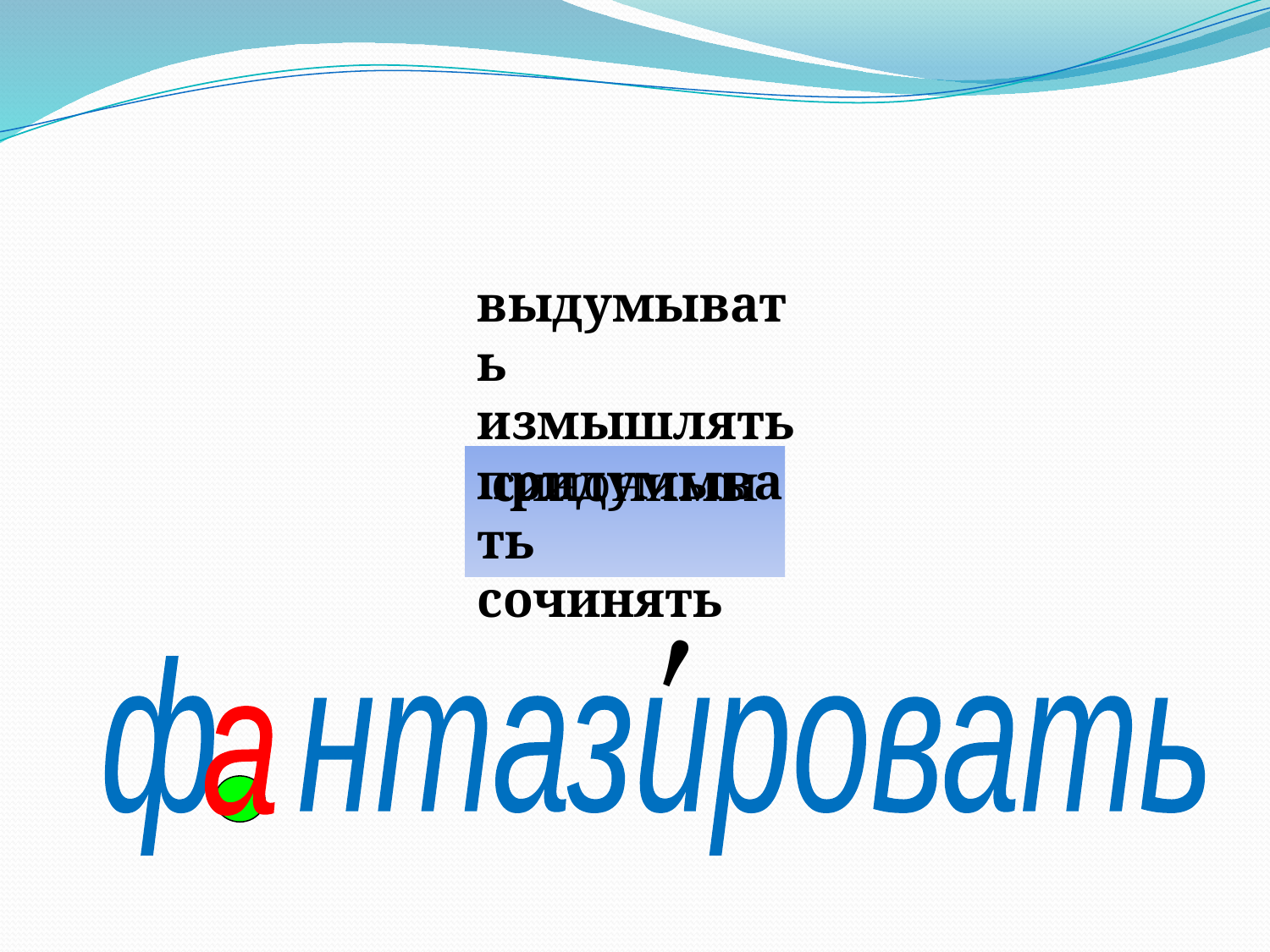

выдумывать
измышлять
придумывать
сочинять
синонимы

′
ф  нтазировать
а